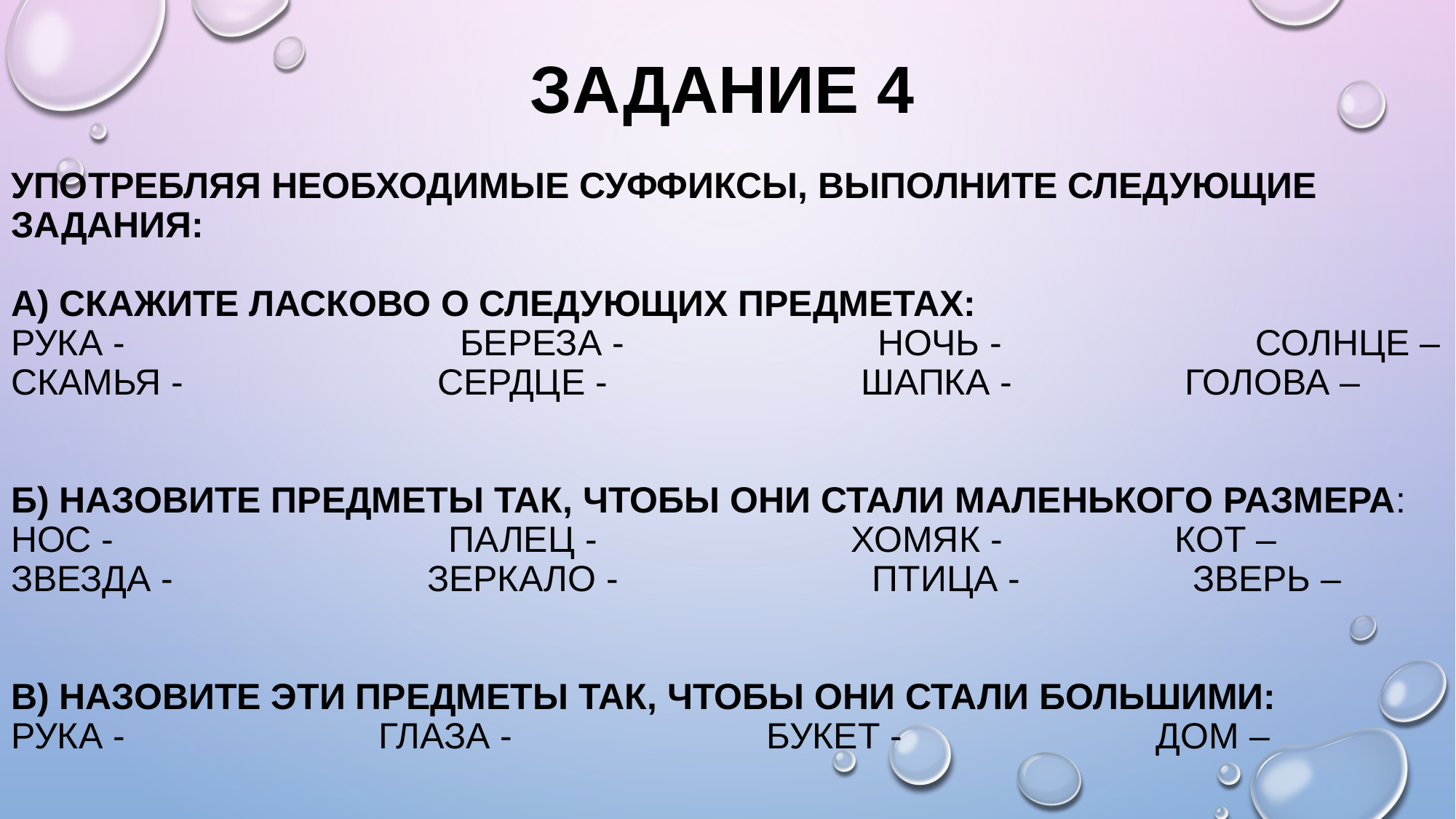

# Задание 4 Употребляя необходимые суффиксы, выполните следующие задания: а) скажите ласково о следующих предметах: Рука -                                 береза -                         ночь -                         солнце – Скамья -                         сердце -                         шапка -                 голова – б) назовите предметы так, чтобы они стали маленького размера: нос -                                 палец -                         хомяк -                 кот – звезда -                         зеркало -                         птица -                 зверь – в) назовите эти предметы так, чтобы они стали большими: рука -                         глаза -                         букет -                         дом –